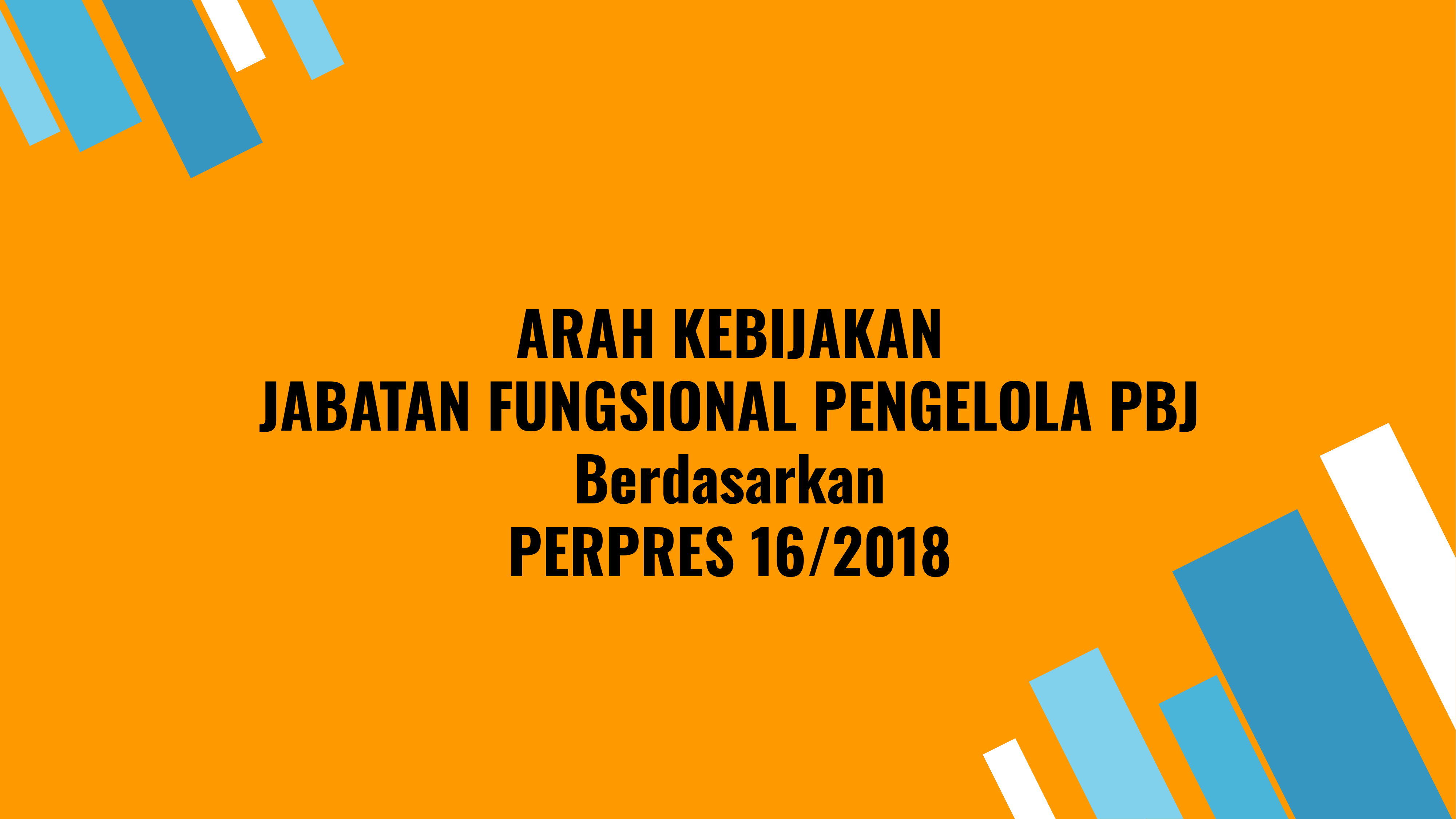

# ARAH KEBIJAKAN JABATAN FUNGSIONAL PENGELOLA PBJ Berdasarkan PERPRES 16/2018